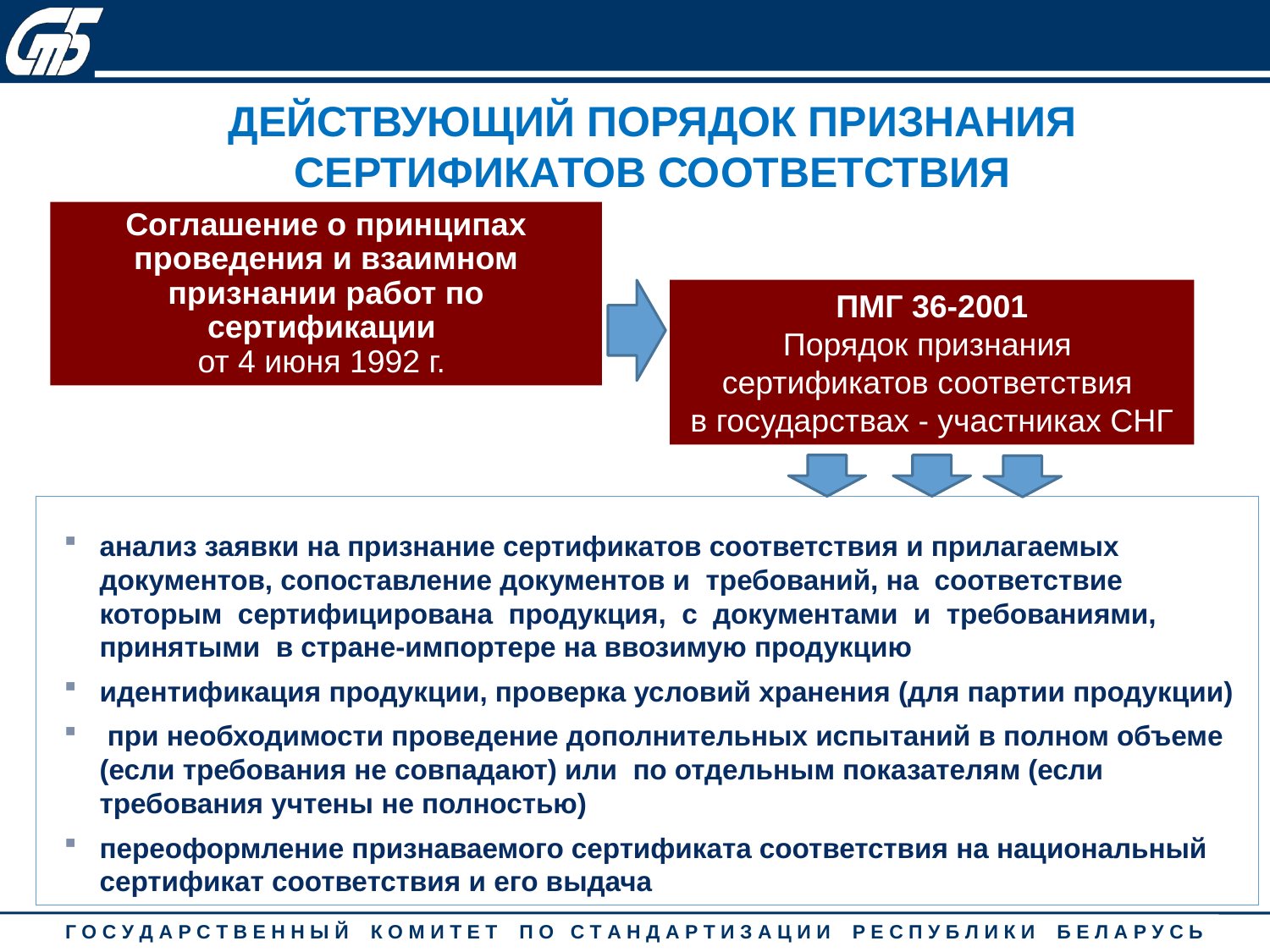

ДЕЙСТВУЮЩИЙ ПОРЯДОК ПРИЗНАНИЯ СЕРТИФИКАТОВ СООТВЕТСТВИЯ
Соглашение о принципах проведения и взаимном признании работ по сертификации
от 4 июня 1992 г.
ПМГ 36-2001
Порядок признания
сертификатов соответствия
в государствах - участниках СНГ

анализ заявки на признание сертификатов соответствия и прилагаемых документов, сопоставление документов и  требований, на  соответствие  которым  сертифицирована  продукция,  с  документами  и  требованиями,  принятыми  в стране-импортере на ввозимую продукцию
идентификация продукции, проверка условий хранения (для партии продукции)
 при необходимости проведение дополнительных испытаний в полном объеме (если требования не совпадают) или  по отдельным показателям (если требования учтены не полностью)
переоформление признаваемого сертификата соответствия на национальный сертификат соответствия и его выдача